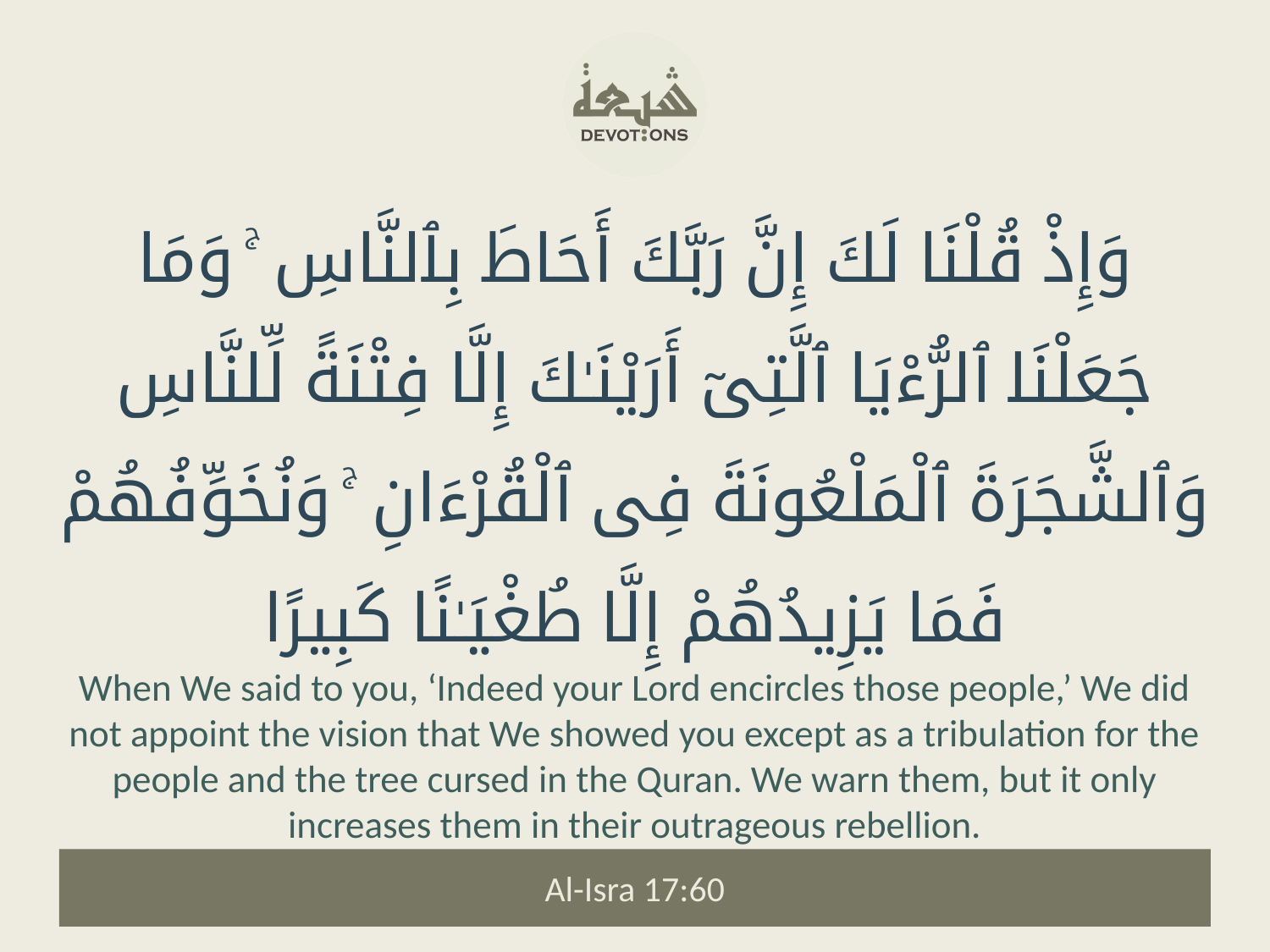

وَإِذْ قُلْنَا لَكَ إِنَّ رَبَّكَ أَحَاطَ بِٱلنَّاسِ ۚ وَمَا جَعَلْنَا ٱلرُّءْيَا ٱلَّتِىٓ أَرَيْنَـٰكَ إِلَّا فِتْنَةً لِّلنَّاسِ وَٱلشَّجَرَةَ ٱلْمَلْعُونَةَ فِى ٱلْقُرْءَانِ ۚ وَنُخَوِّفُهُمْ فَمَا يَزِيدُهُمْ إِلَّا طُغْيَـٰنًا كَبِيرًا
When We said to you, ‘Indeed your Lord encircles those people,’ We did not appoint the vision that We showed you except as a tribulation for the people and the tree cursed in the Quran. We warn them, but it only increases them in their outrageous rebellion.
Al-Isra 17:60